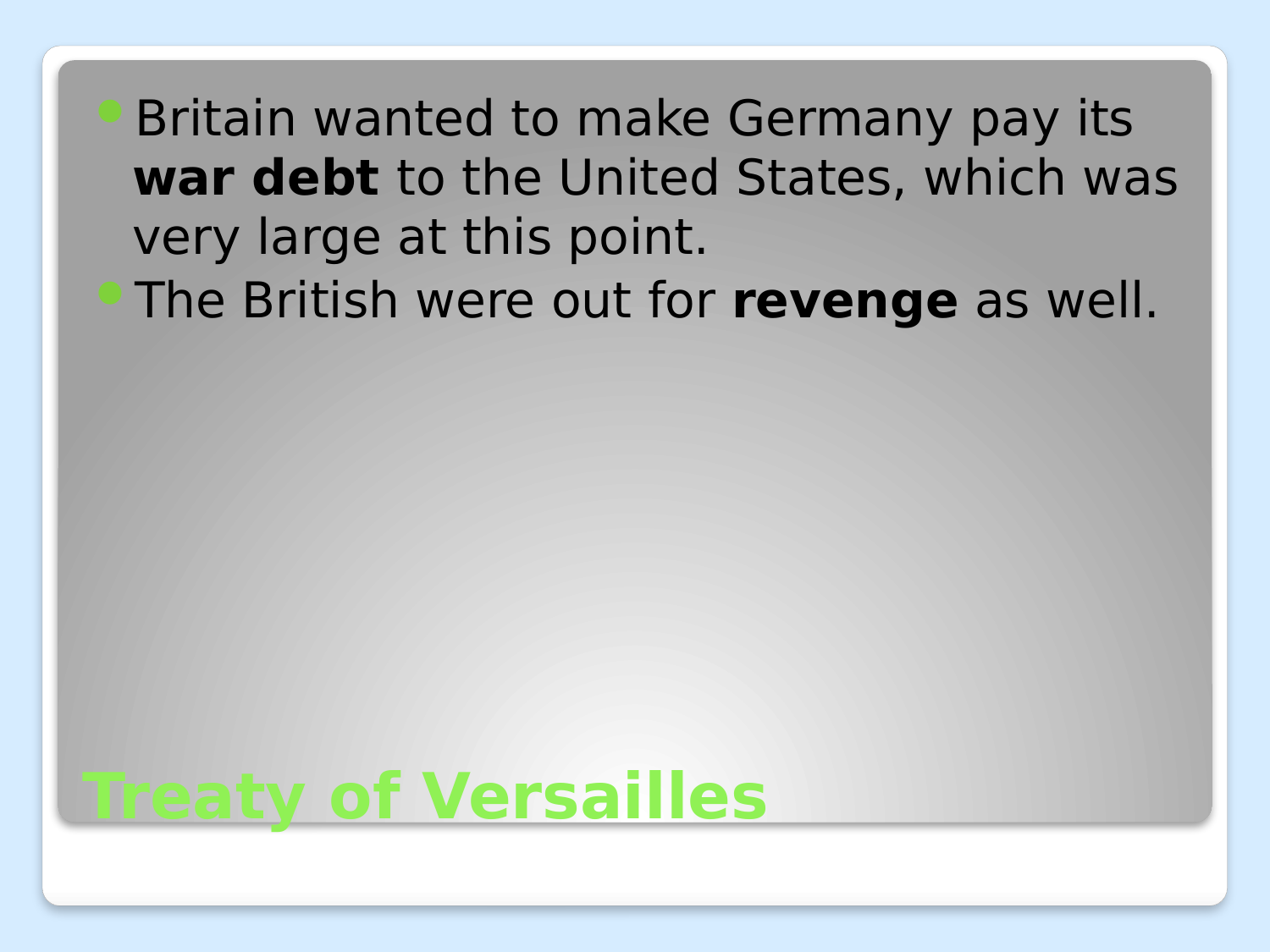

Britain wanted to make Germany pay its war debt to the United States, which was very large at this point.
The British were out for revenge as well.
# Treaty of Versailles